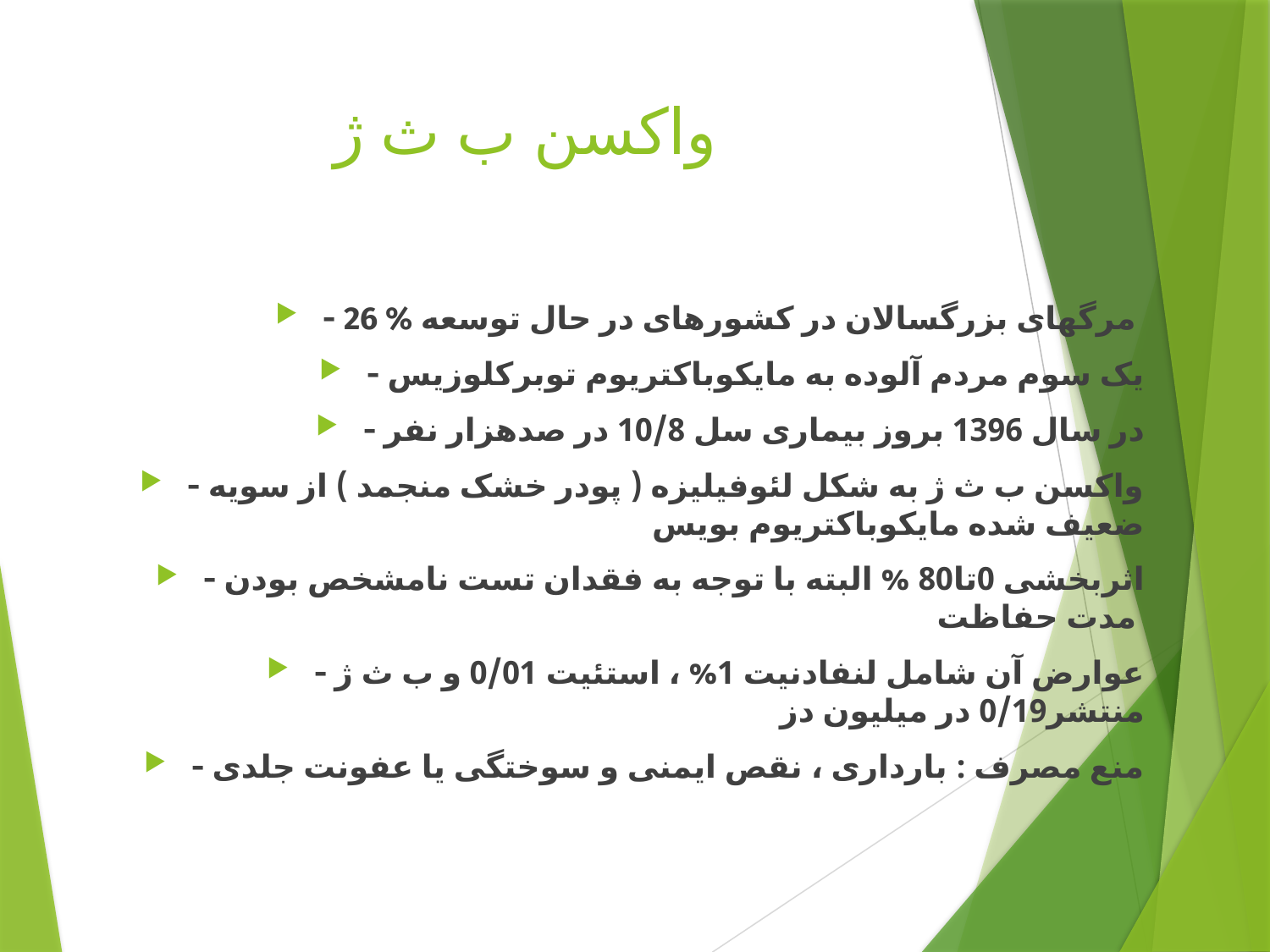

# واکسن ب ث ژ

- 26 % مرگهای بزرگسالان در کشورهای در حال توسعه
- یک سوم مردم آلوده به مایکوباکتریوم توبرکلوزیس
- در سال 1396 بروز بیماری سل 10/8 در صدهزار نفر
- واکسن ب ث ژ به شکل لئوفیلیزه ( پودر خشک منجمد ) از سویه ضعیف شده مایکوباکتریوم بویس
- اثربخشی 0تا80 % البته با توجه به فقدان تست نامشخص بودن مدت حفاظت
- عوارض آن شامل لنفادنیت 1% ، استئیت 0/01 و ب ث ژ منتشر0/19 در میلیون دز
- منع مصرف : بارداری ، نقص ایمنی و سوختگی یا عفونت جلدی